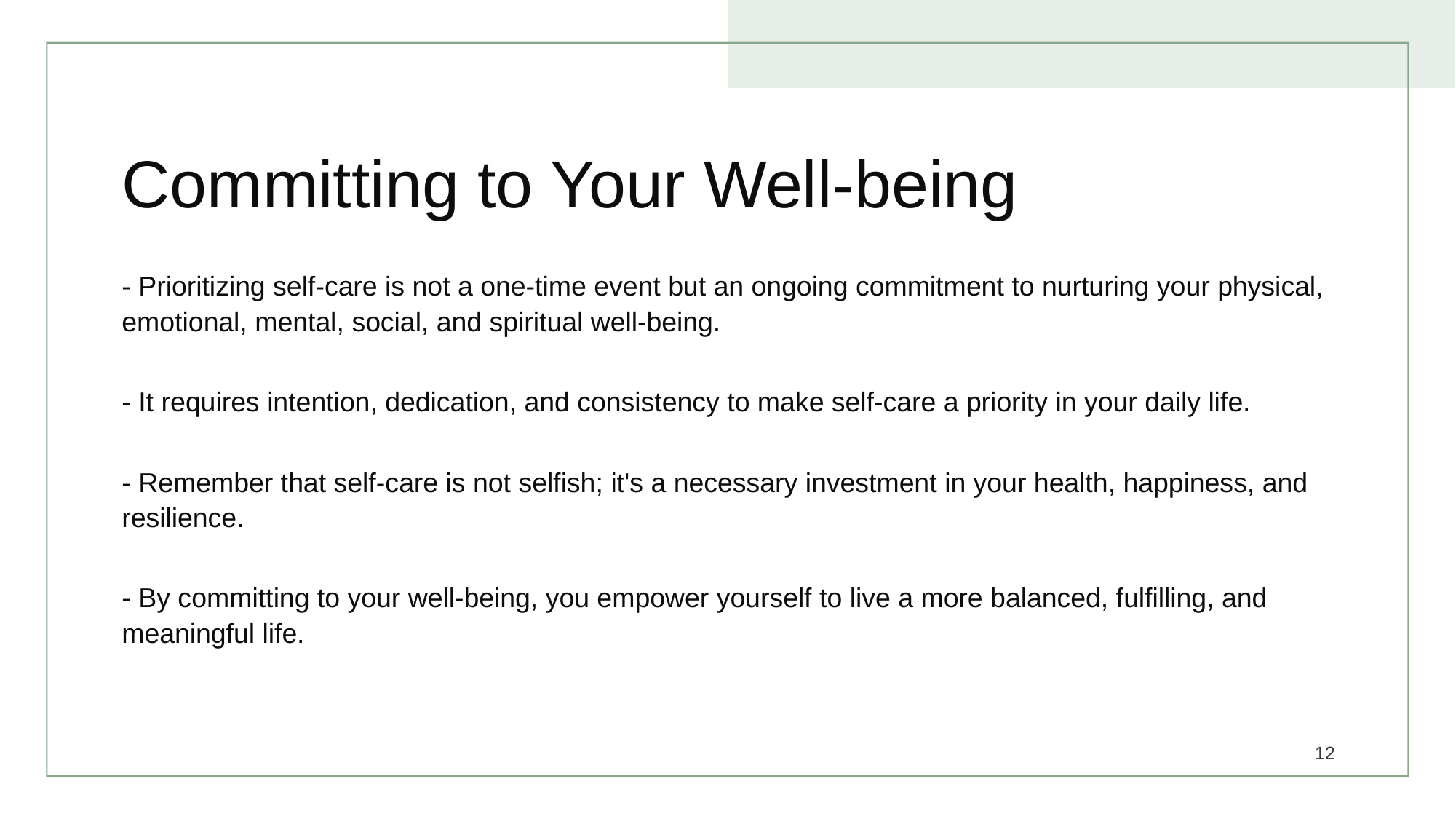

Committing to Your Well-being
- Prioritizing self-care is not a one-time event but an ongoing commitment to nurturing your physical, emotional, mental, social, and spiritual well-being.
- It requires intention, dedication, and consistency to make self-care a priority in your daily life.
- Remember that self-care is not selfish; it's a necessary investment in your health, happiness, and resilience.
- By committing to your well-being, you empower yourself to live a more balanced, fulfilling, and meaningful life.

12